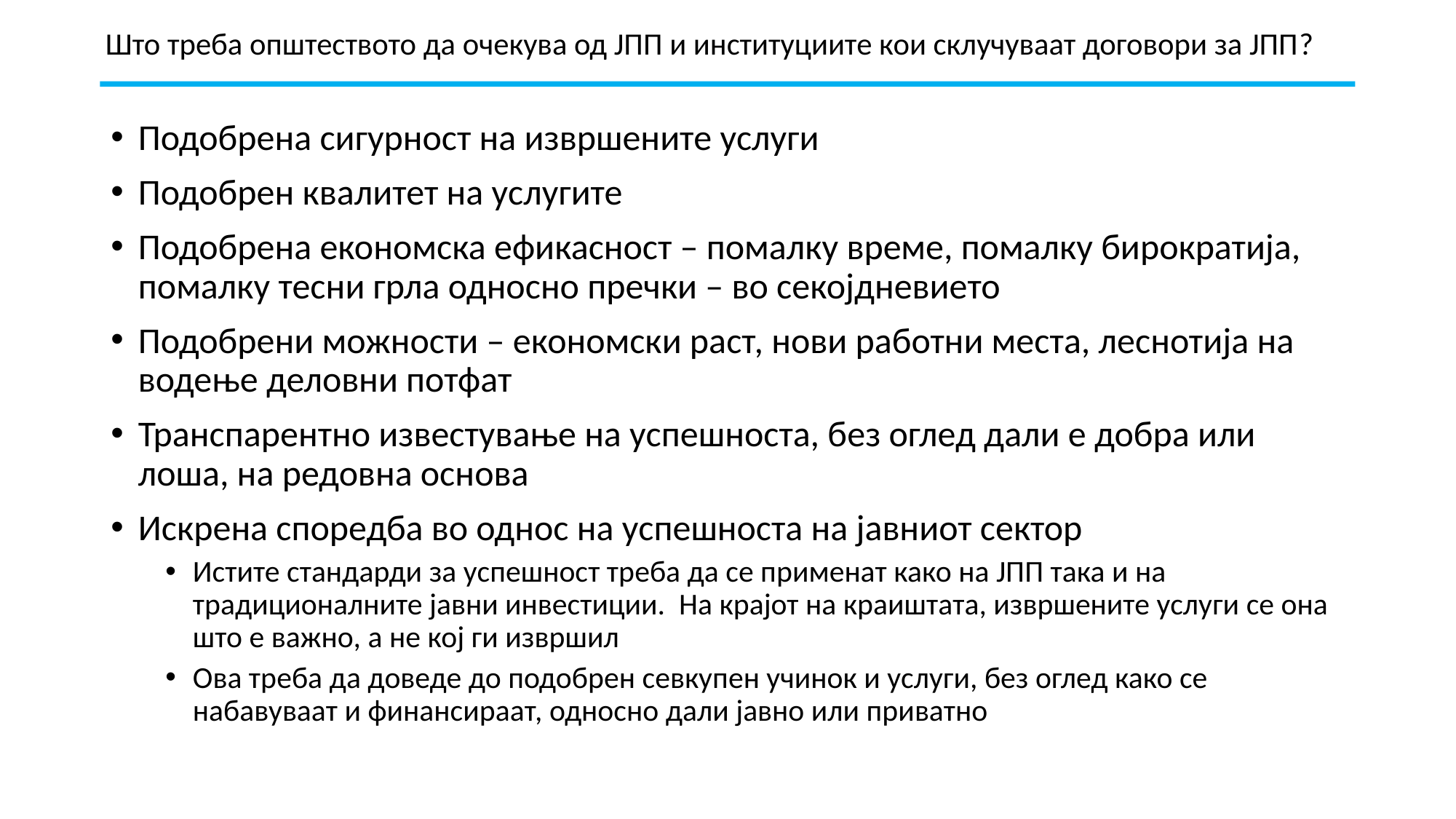

# Што треба општеството да очекува од ЈПП и институциите кои склучуваат договори за ЈПП?
Подобрена сигурност на извршените услуги
Подобрен квалитет на услугите
Подобрена економска ефикасност – помалку време, помалку бирократија, помалку тесни грла односно пречки – во секојдневието
Подобрени можности – економски раст, нови работни места, леснотија на водење деловни потфат
Транспарентно известување на успешноста, без оглед дали е добра или лоша, на редовна основа
Искрена споредба во однос на успешноста на јавниот сектор
Истите стандарди за успешност треба да се применат како на ЈПП така и на традиционалните јавни инвестиции.  На крајот на краиштата, извршените услуги се она што е важно, а не кој ги извршил
Ова треба да доведе до подобрен севкупен учинок и услуги, без оглед како се набавуваат и финансираат, односно дали јавно или приватно